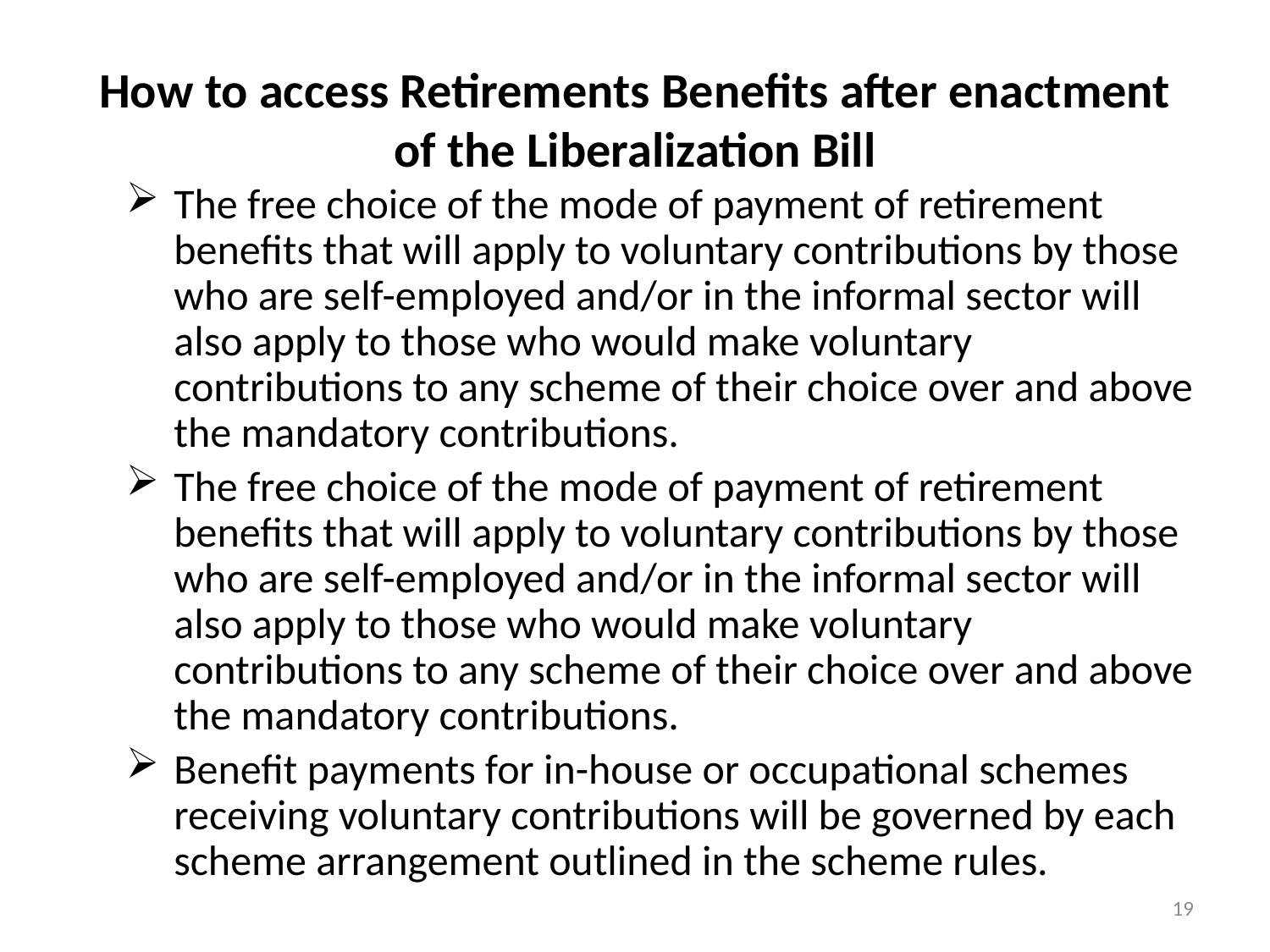

# How to access Retirements Benefits after enactment of the Liberalization Bill
The free choice of the mode of payment of retirement benefits that will apply to voluntary contributions by those who are self-employed and/or in the informal sector will also apply to those who would make voluntary contributions to any scheme of their choice over and above the mandatory contributions.
The free choice of the mode of payment of retirement benefits that will apply to voluntary contributions by those who are self-employed and/or in the informal sector will also apply to those who would make voluntary contributions to any scheme of their choice over and above the mandatory contributions.
Benefit payments for in-house or occupational schemes receiving voluntary contributions will be governed by each scheme arrangement outlined in the scheme rules.
19